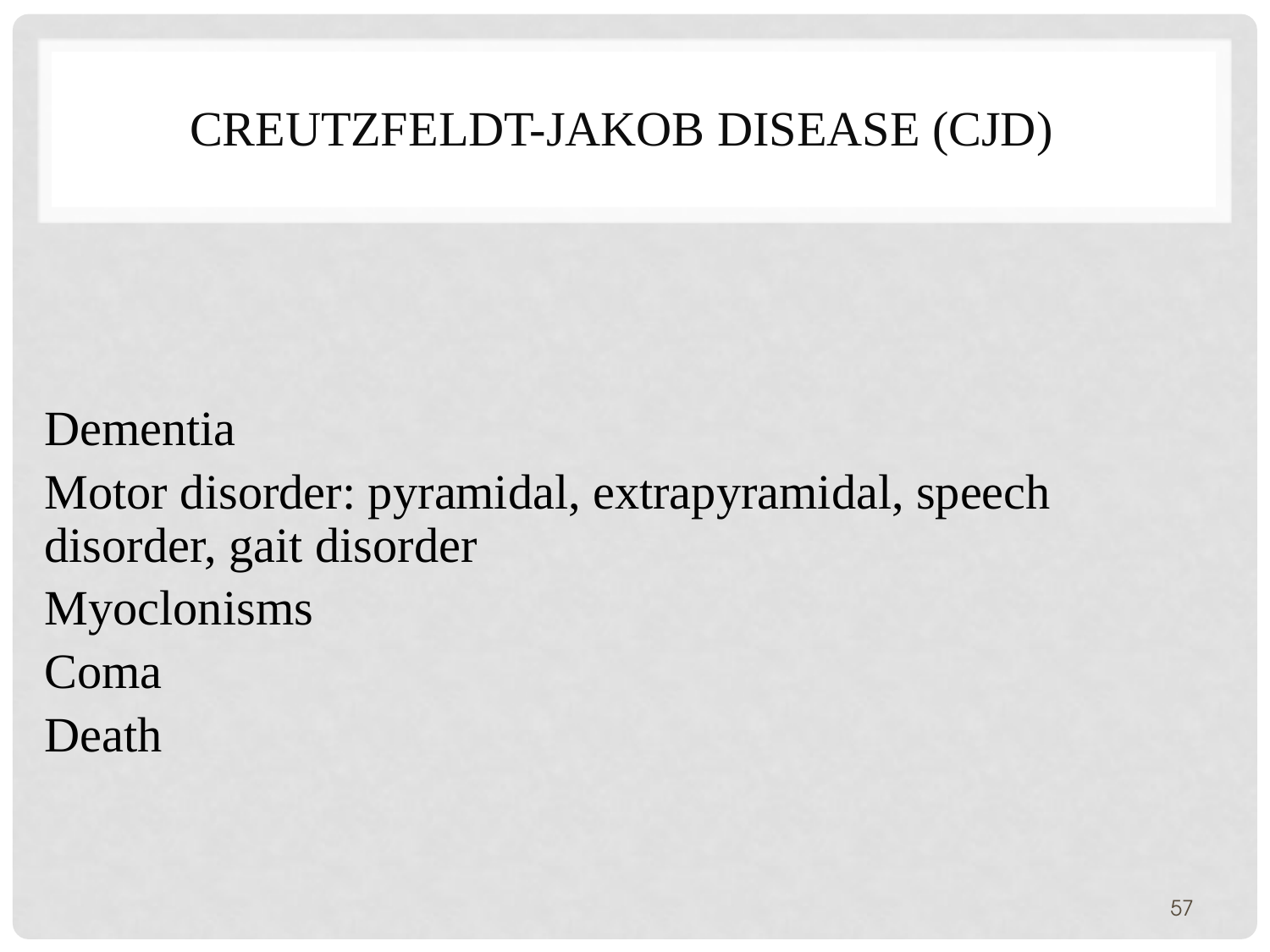

# Creutzfeldt-Jakob disease (CJD)

Dementia
Motor disorder: pyramidal, extrapyramidal, speech disorder, gait disorder
Myoclonisms
Coma
Death
57